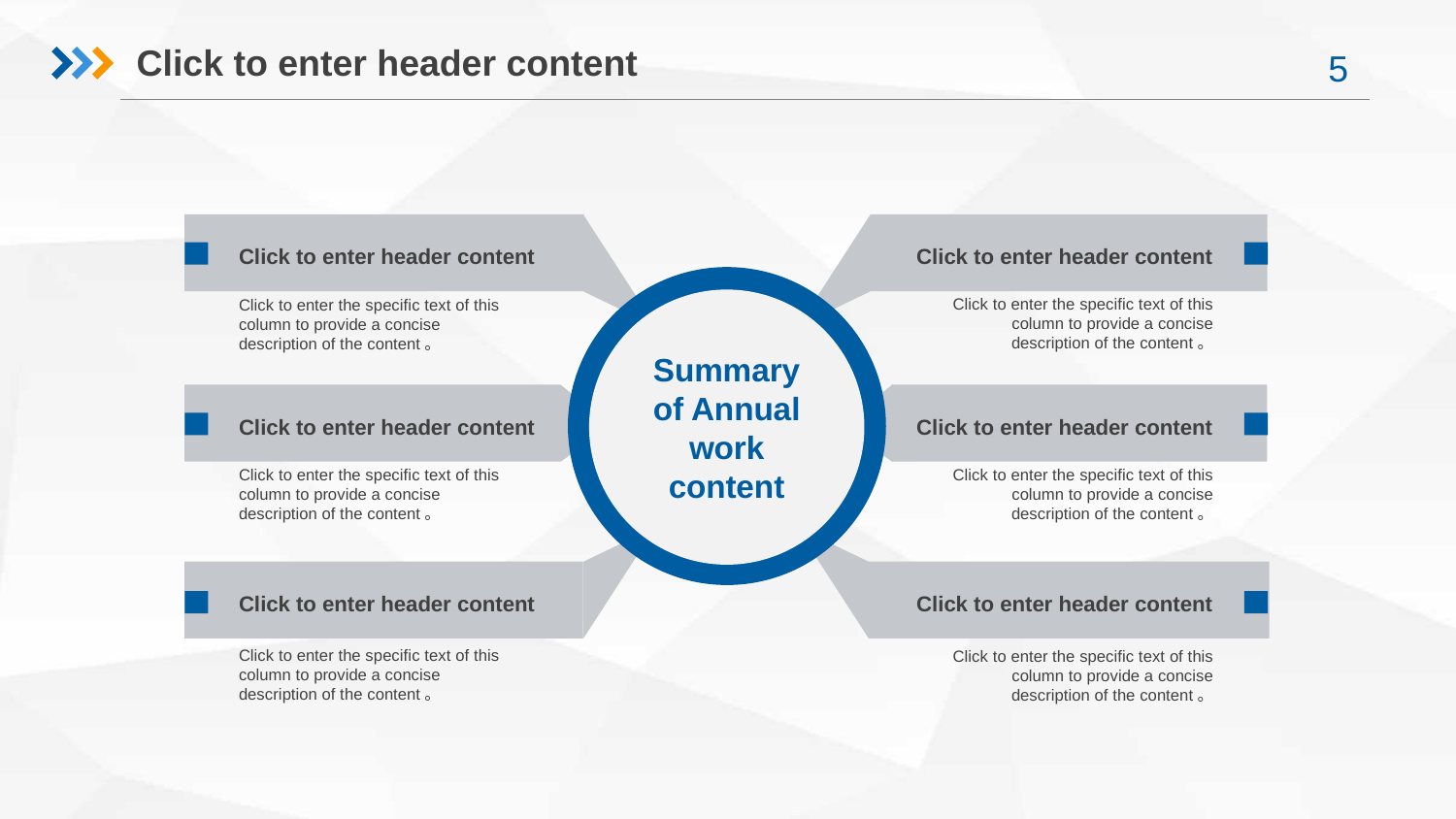

Click to enter header content

Click to enter header content
Click to enter header content

Summary of Annual work content
Click to enter the specific text of this column to provide a concise description of the content。
Click to enter the specific text of this column to provide a concise description of the content。

Click to enter header content
Click to enter header content

Click to enter the specific text of this column to provide a concise description of the content。
Click to enter the specific text of this column to provide a concise description of the content。

Click to enter header content
Click to enter header content

Click to enter the specific text of this column to provide a concise description of the content。
Click to enter the specific text of this column to provide a concise description of the content。